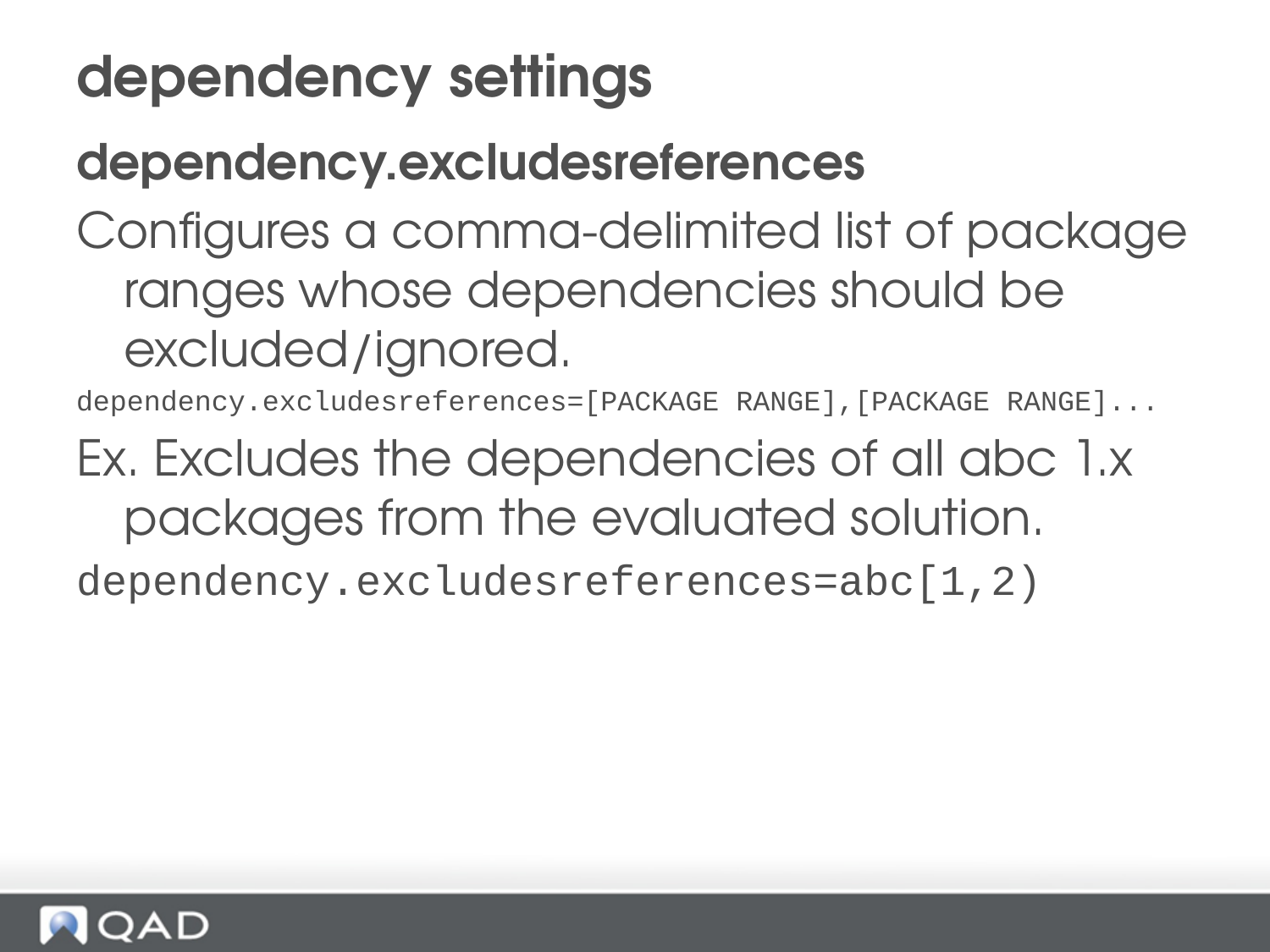

# dependency settings
dependency.excludesreferences
Configures a comma-delimited list of package ranges whose dependencies should be excluded/ignored.
dependency.excludesreferences=[PACKAGE RANGE],[PACKAGE RANGE]...
Ex. Excludes the dependencies of all abc 1.x packages from the evaluated solution.
dependency.excludesreferences=abc[1,2)